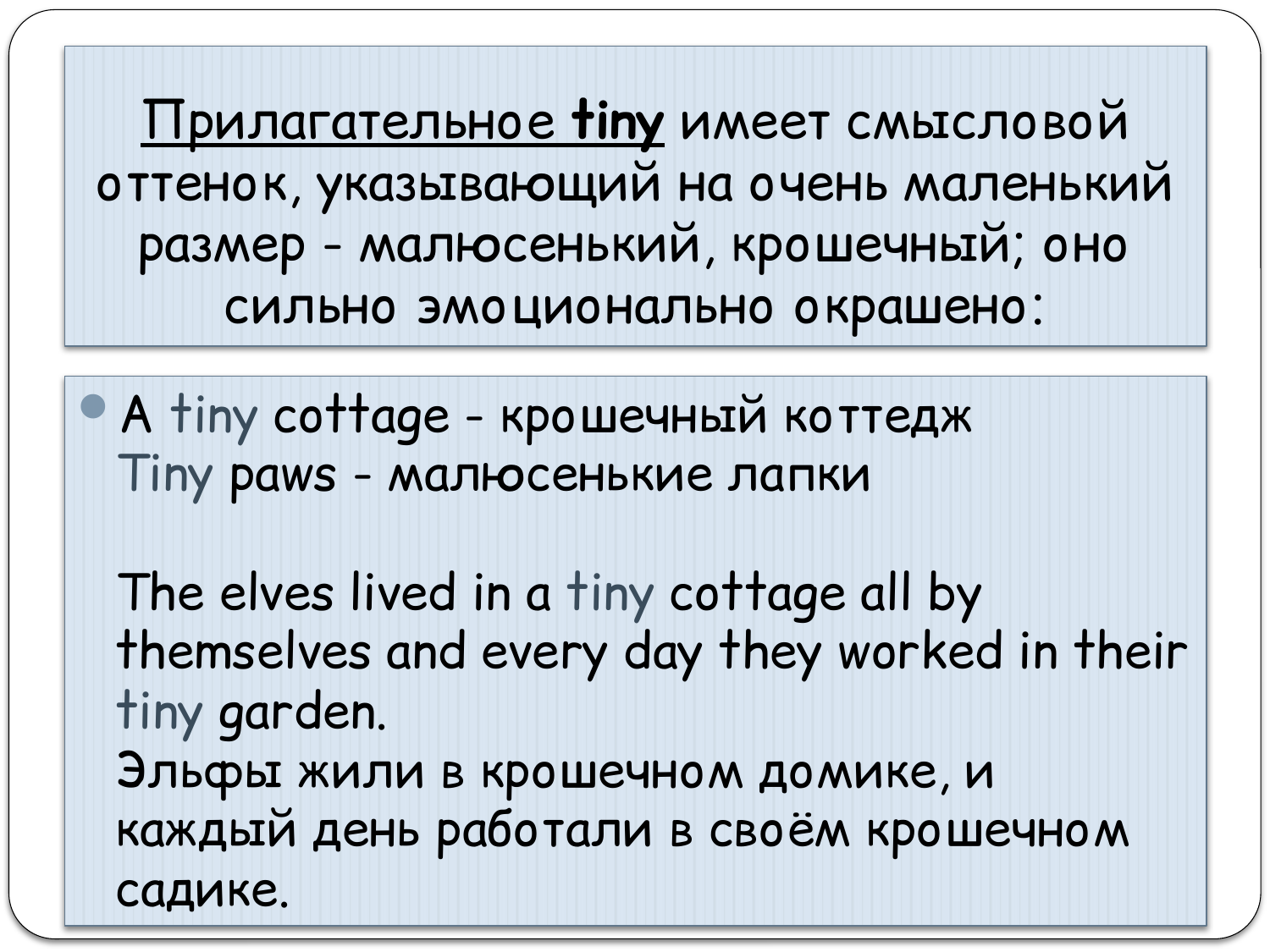

# Прилагательное tiny имеет смысловой оттенок, указывающий на очень маленький размер - малюсенький, крошечный; оно сильно эмоционально окрашено:
A tiny cottage - крошечный коттедж
Tiny paws - малюсенькие лапки
The elves lived in a tiny cottage all by themselves and every day they worked in their tiny garden.
Эльфы жили в крошечном домике, и каждый день работали в своём крошечном садике.